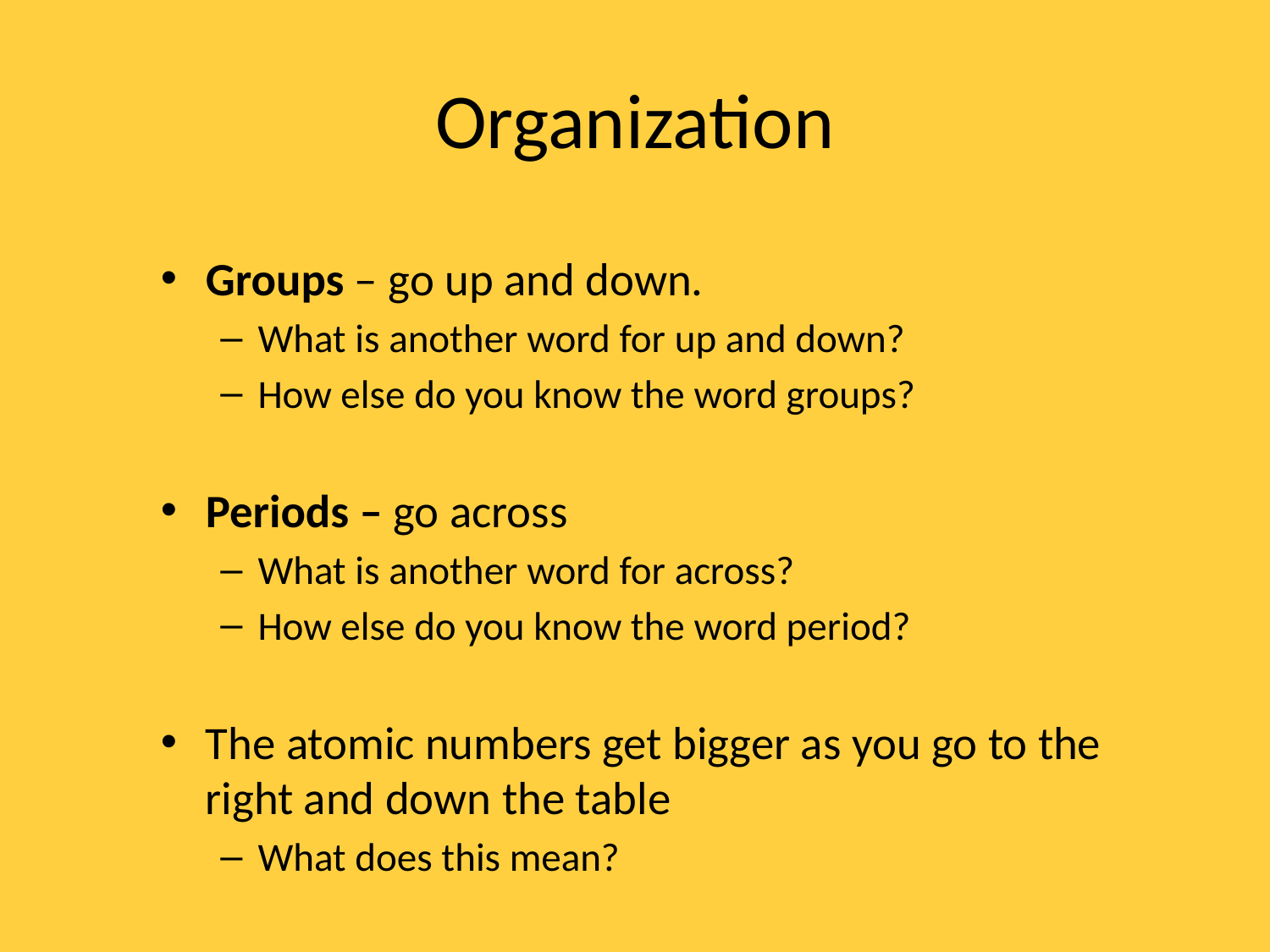

# Organization
Groups – go up and down.
What is another word for up and down?
How else do you know the word groups?

Periods – go across
What is another word for across?
How else do you know the word period?

The atomic numbers get bigger as you go to the right and down the table
What does this mean?